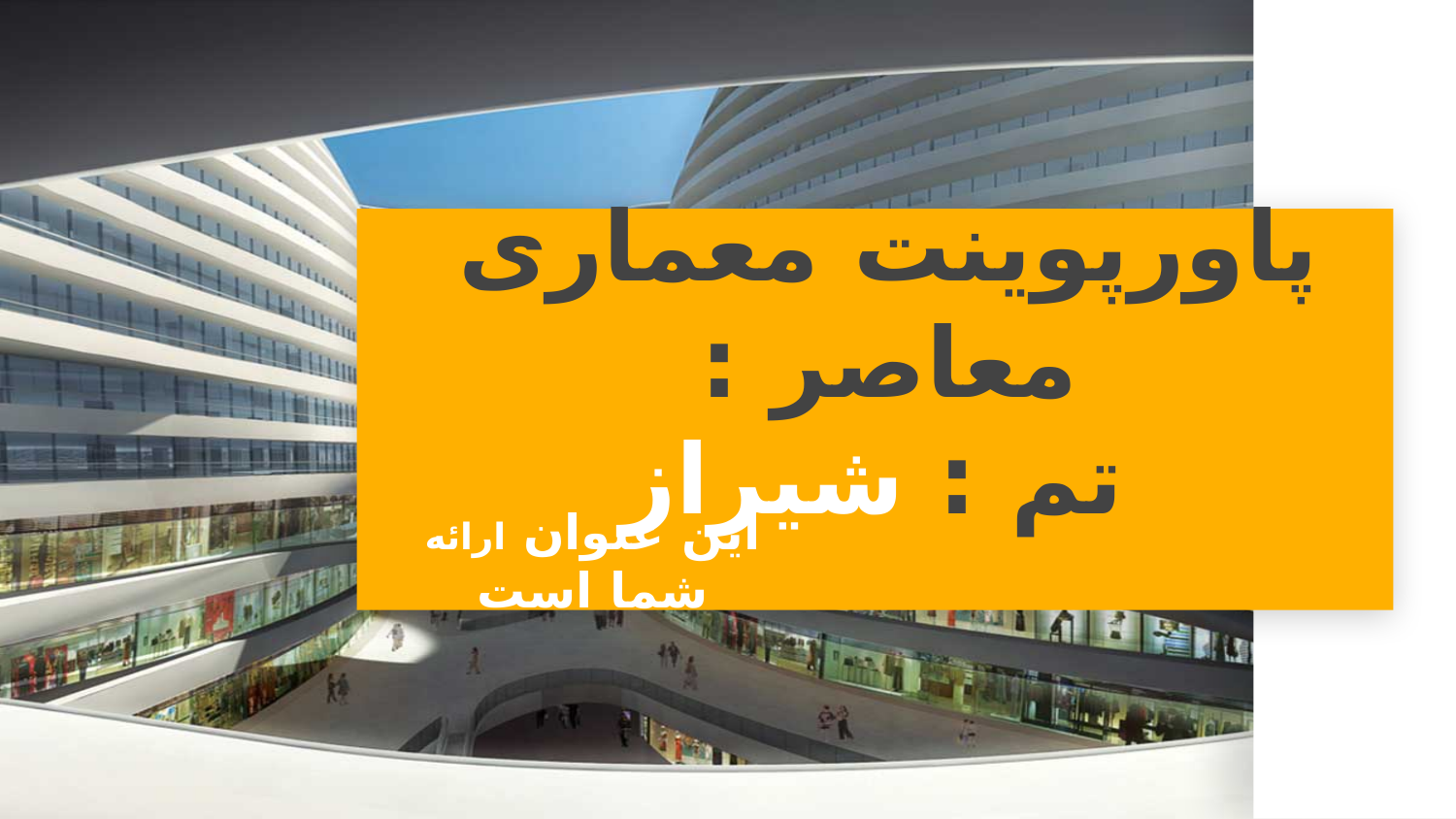

# پاورپوینت معماری معاصر : تم : شیراز
این عنوان ارائه شما است